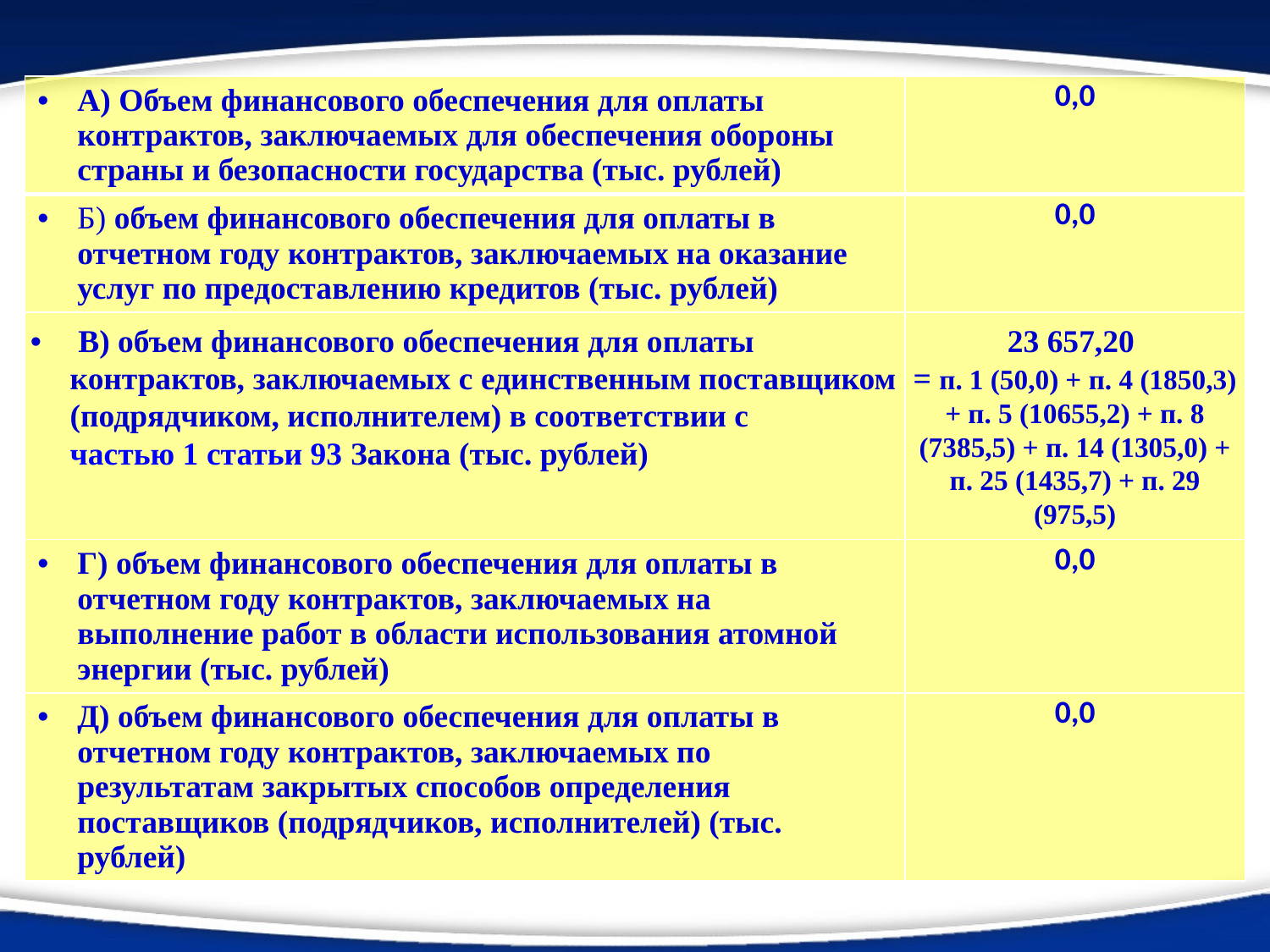

| А) Объем финансового обеспечения для оплаты контрактов, заключаемых для обеспечения обороны страны и безопасности государства (тыс. рублей) | 0,0 |
| --- | --- |
| Б) объем финансового обеспечения для оплаты в отчетном году контрактов, заключаемых на оказание услуг по предоставлению кредитов (тыс. рублей) | 0,0 |
| В) объем финансового обеспечения для оплаты контрактов, заключаемых с единственным поставщиком (подрядчиком, исполнителем) в соответствии с частью 1 статьи 93 Закона (тыс. рублей) | 23 657,20 = п. 1 (50,0) + п. 4 (1850,3) + п. 5 (10655,2) + п. 8 (7385,5) + п. 14 (1305,0) + п. 25 (1435,7) + п. 29 (975,5) |
| Г) объем финансового обеспечения для оплаты в отчетном году контрактов, заключаемых на выполнение работ в области использования атомной энергии (тыс. рублей) | 0,0 |
| Д) объем финансового обеспечения для оплаты в отчетном году контрактов, заключаемых по результатам закрытых способов определения поставщиков (подрядчиков, исполнителей) (тыс. рублей) | 0,0 |